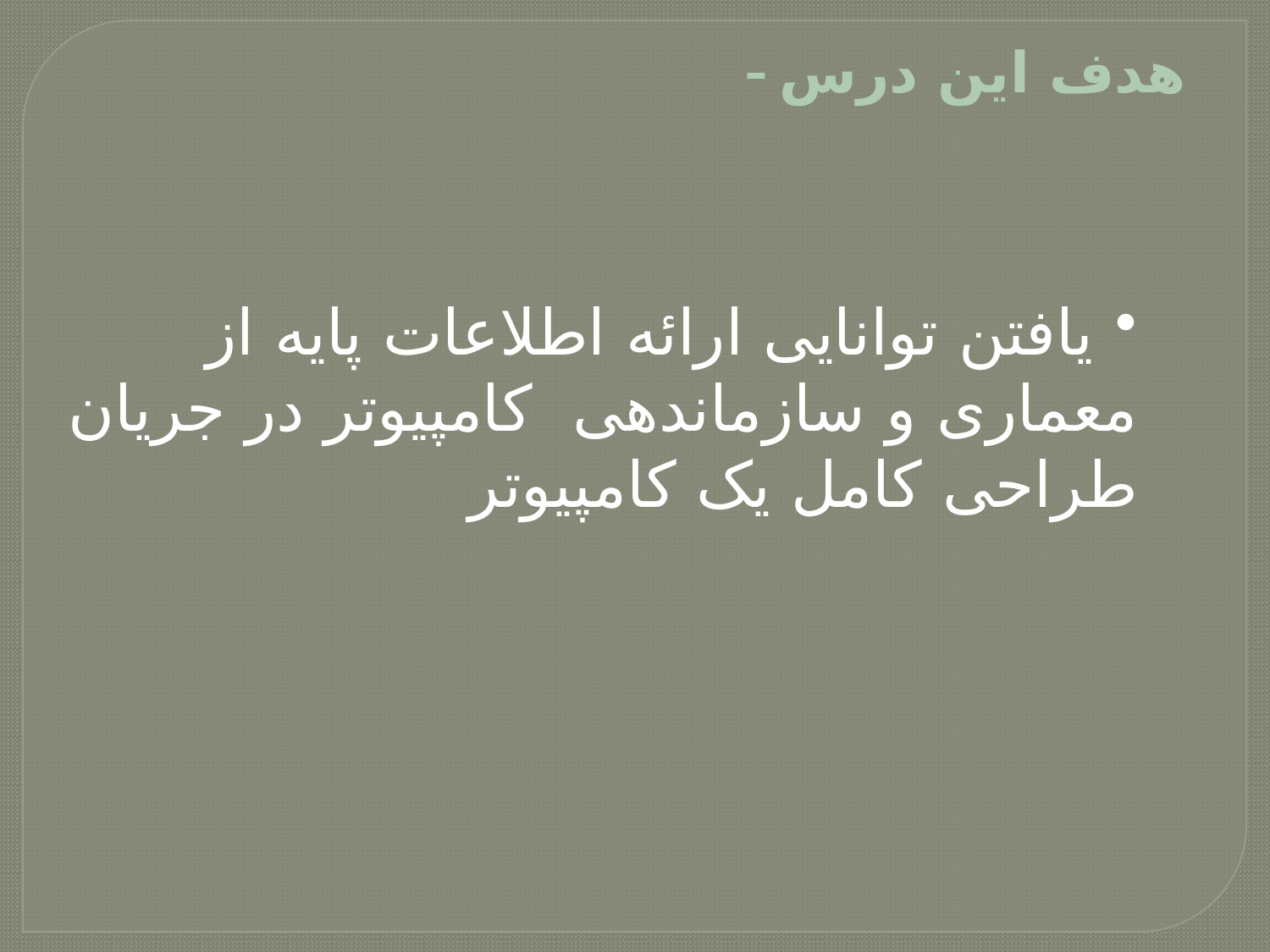

- هدف این درس
 یافتن توانایی ارائه اطلاعات پایه از معماری و سازماندهی  کامپیوتر در جریان طراحی کامل یک کامپیوتر